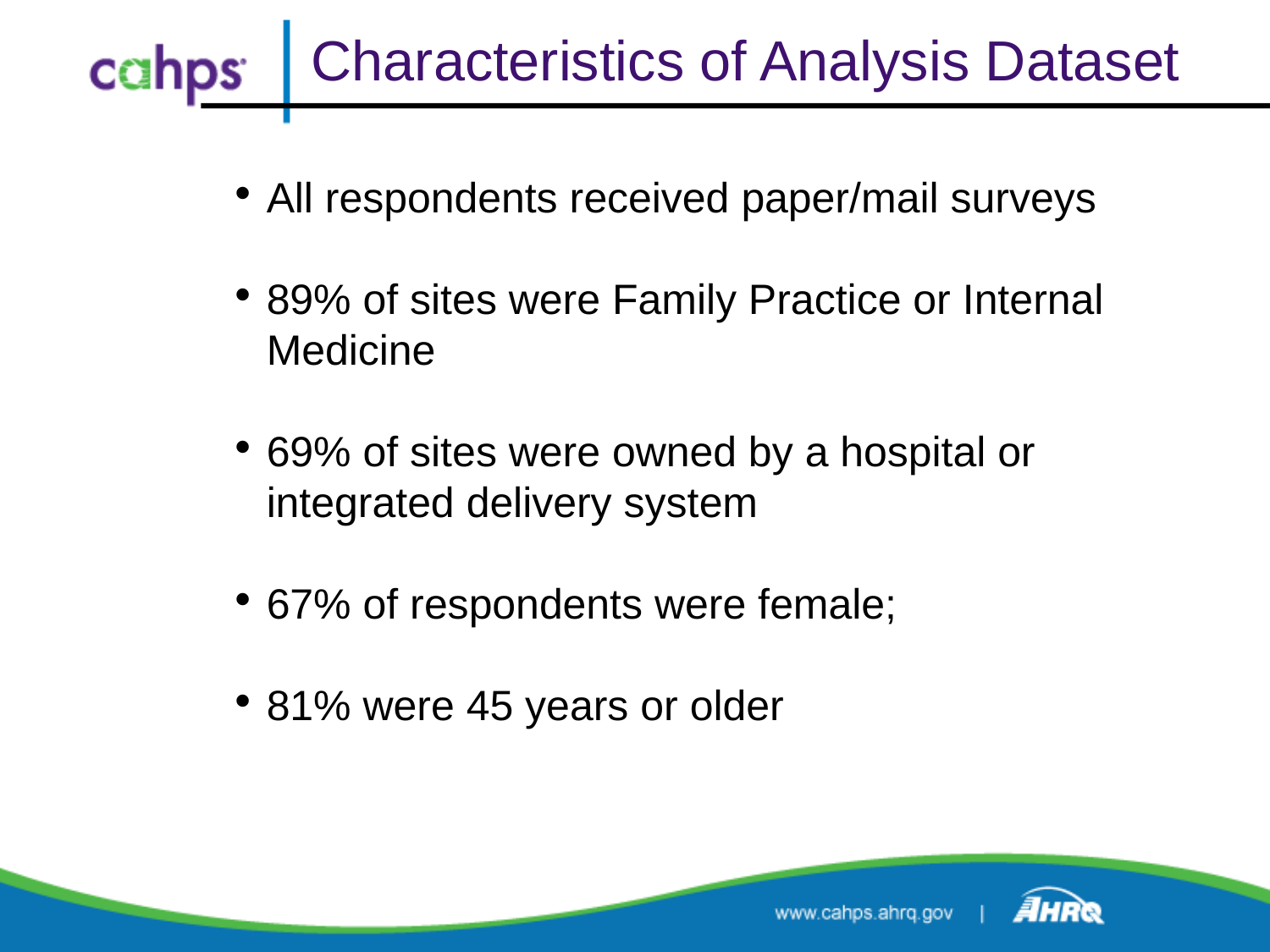

# Characteristics of Analysis Dataset

All respondents received paper/mail surveys

89% of sites were Family Practice or Internal Medicine

69% of sites were owned by a hospital or integrated delivery system

67% of respondents were female;

81% were 45 years or older